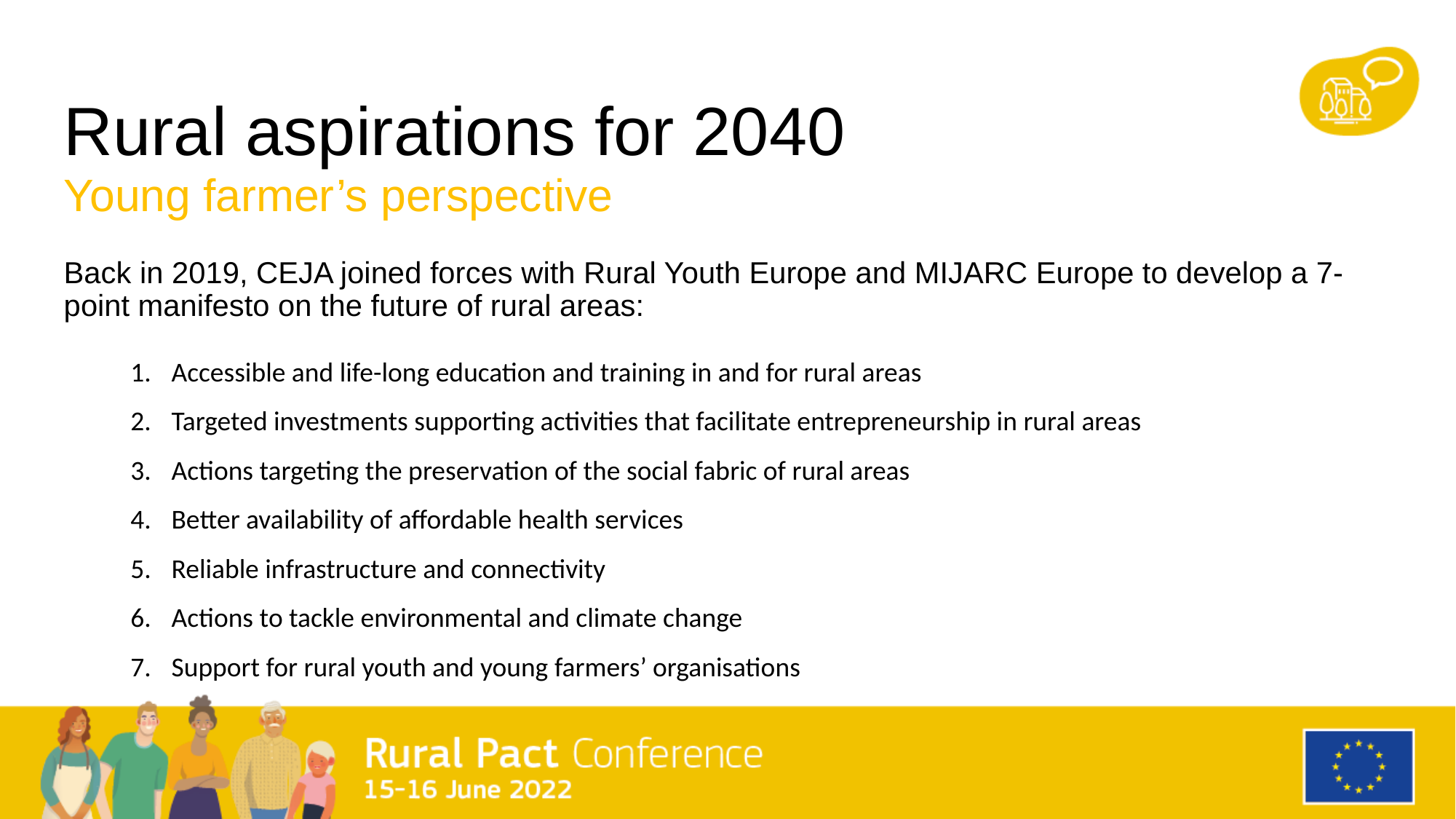

# Rural aspirations for 2040
Young farmer’s perspective
Back in 2019, CEJA joined forces with Rural Youth Europe and MIJARC Europe to develop a 7-point manifesto on the future of rural areas:
Accessible and life-long education and training in and for rural areas
Targeted investments supporting activities that facilitate entrepreneurship in rural areas
Actions targeting the preservation of the social fabric of rural areas
Better availability of affordable health services
Reliable infrastructure and connectivity
Actions to tackle environmental and climate change
Support for rural youth and young farmers’ organisations